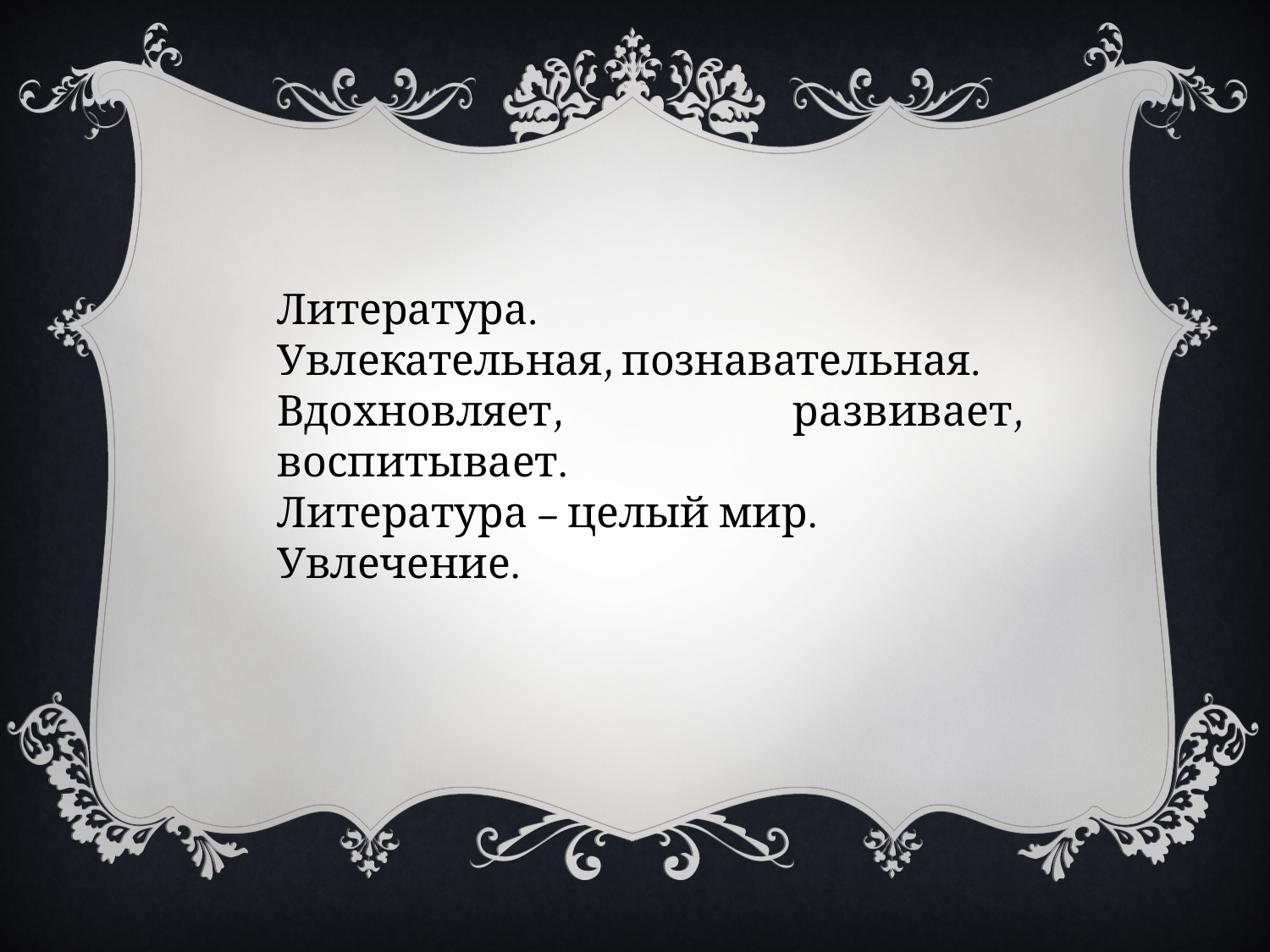

Литература.
Увлекательная, познавательная.
Вдохновляет, развивает, воспитывает.
Литература – целый мир.
Увлечение.